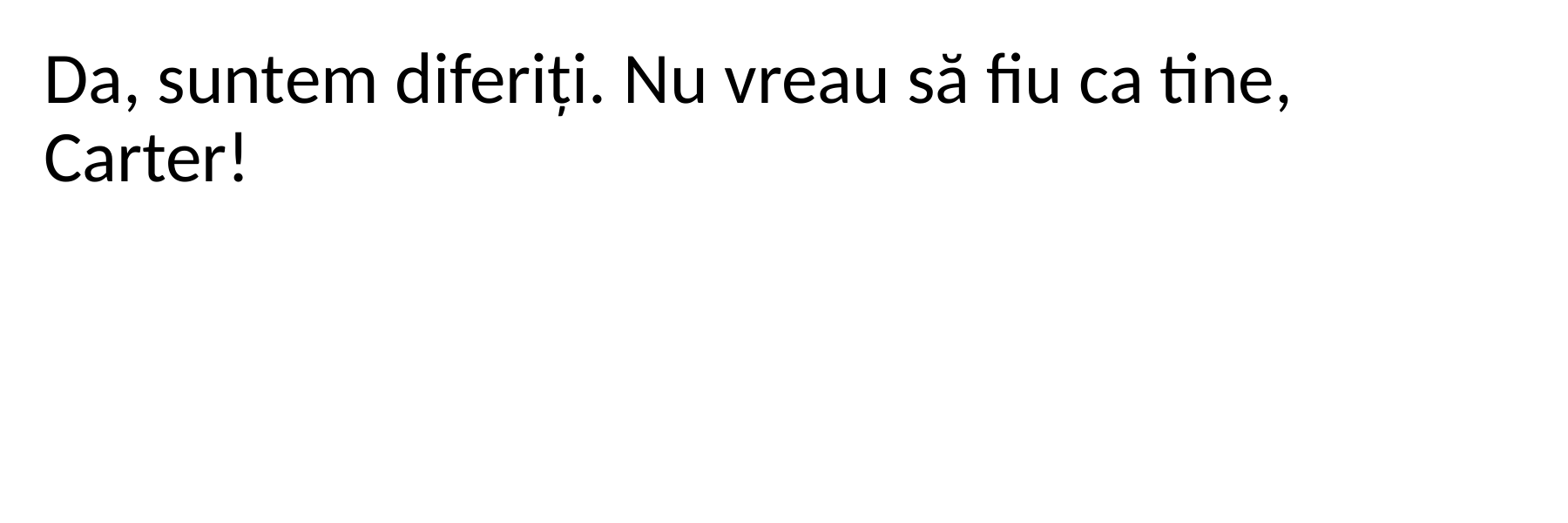

Da, suntem diferiți. Nu vreau să fiu ca tine, Carter!